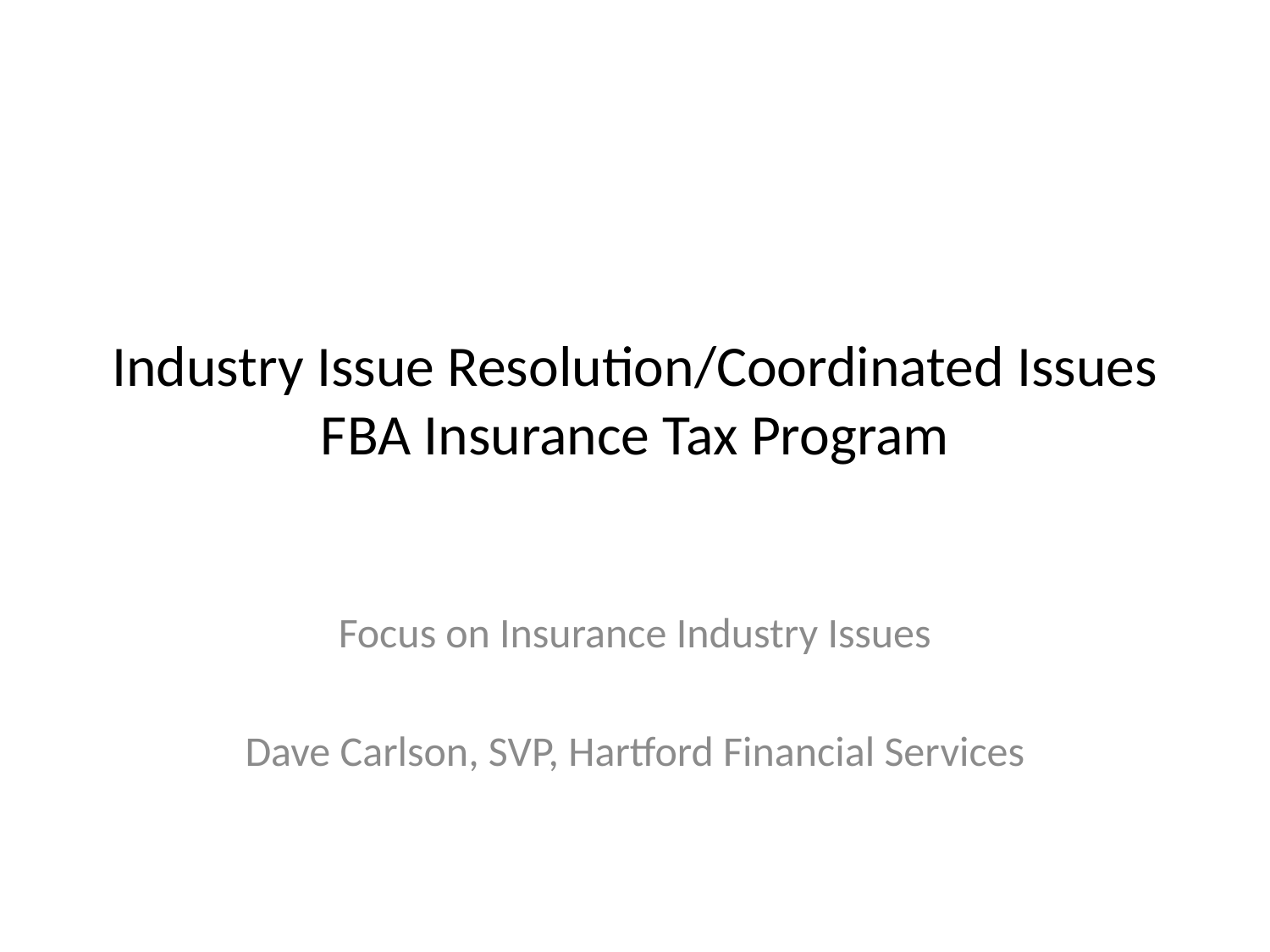

# Industry Issue Resolution/Coordinated Issues FBA Insurance Tax Program

Focus on Insurance Industry Issues

Dave Carlson, SVP, Hartford Financial Services